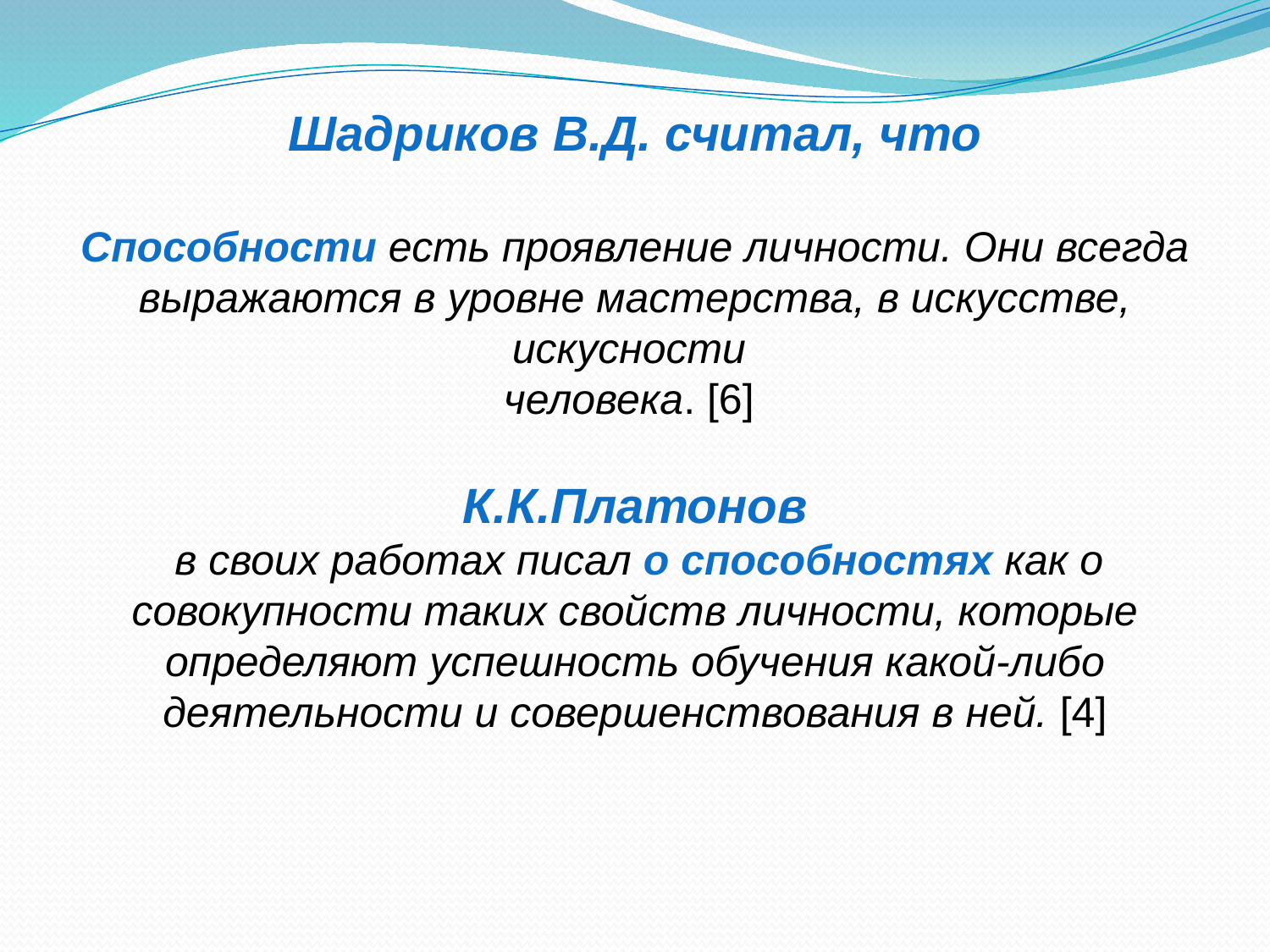

Шадриков В.Д. считал, что

Способности есть проявление личности. Они всегда выражаются в уровне мастерства, в искусстве, искусности
человека. [6]

К.К.Платонов
 в своих работах писал о способностях как о совокупности таких свойств личности, которые определяют успешность обучения какой-либо деятельности и совершенствования в ней. [4]